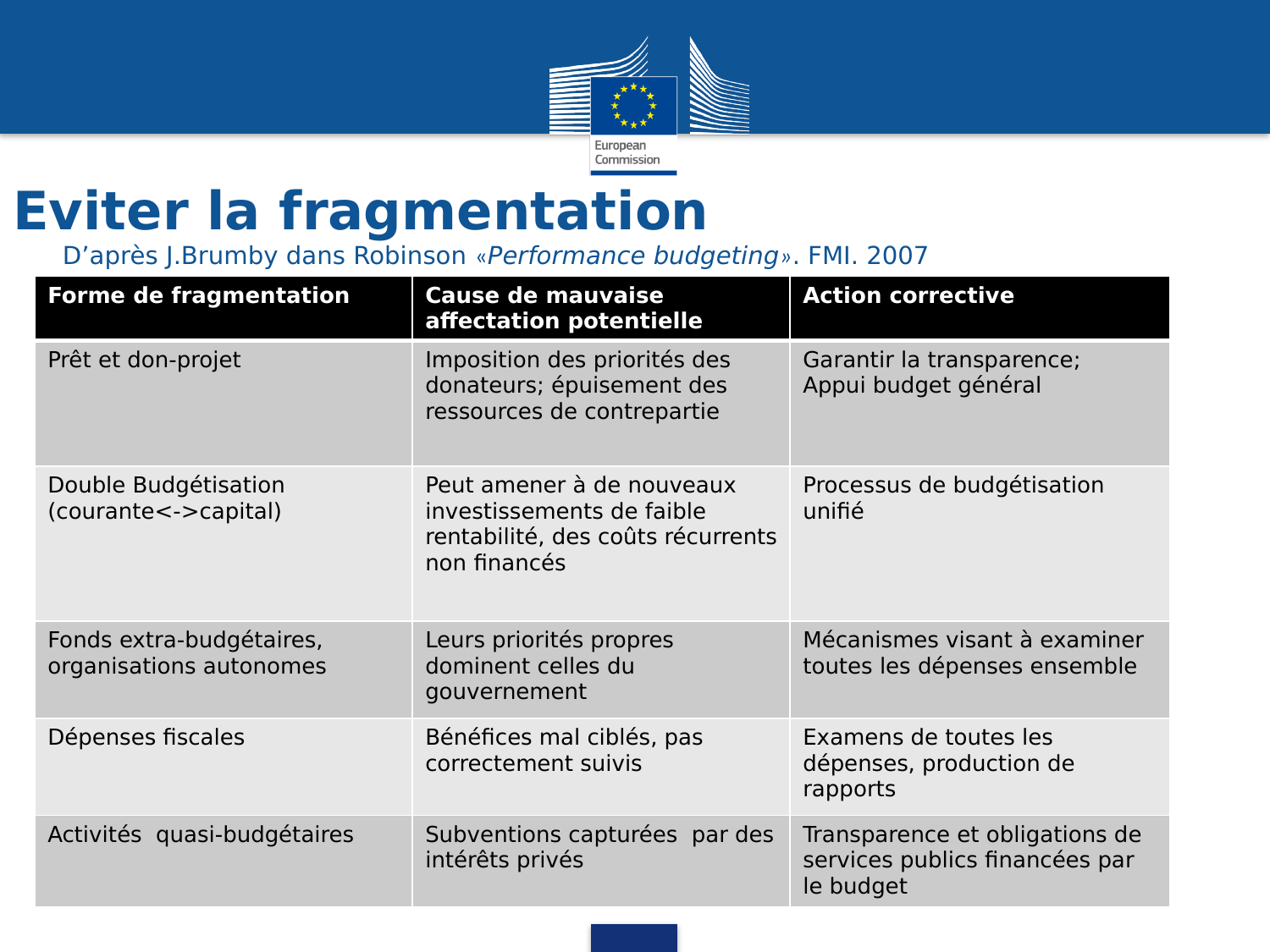

# Eviter la fragmentation D’après J.Brumby dans Robinson «Performance budgeting». FMI. 2007
| Forme de fragmentation | Cause de mauvaise affectation potentielle | Action corrective |
| --- | --- | --- |
| Prêt et don-projet | Imposition des priorités des donateurs; épuisement des ressources de contrepartie | Garantir la transparence; Appui budget général |
| Double Budgétisation (courante<->capital) | Peut amener à de nouveaux investissements de faible rentabilité, des coûts récurrents non financés | Processus de budgétisation unifié |
| Fonds extra-budgétaires, organisations autonomes | Leurs priorités propres dominent celles du gouvernement | Mécanismes visant à examiner toutes les dépenses ensemble |
| Dépenses fiscales | Bénéfices mal ciblés, pas correctement suivis | Examens de toutes les dépenses, production de rapports |
| Activités quasi-budgétaires | Subventions capturées par des intérêts privés | Transparence et obligations de services publics financées par le budget |